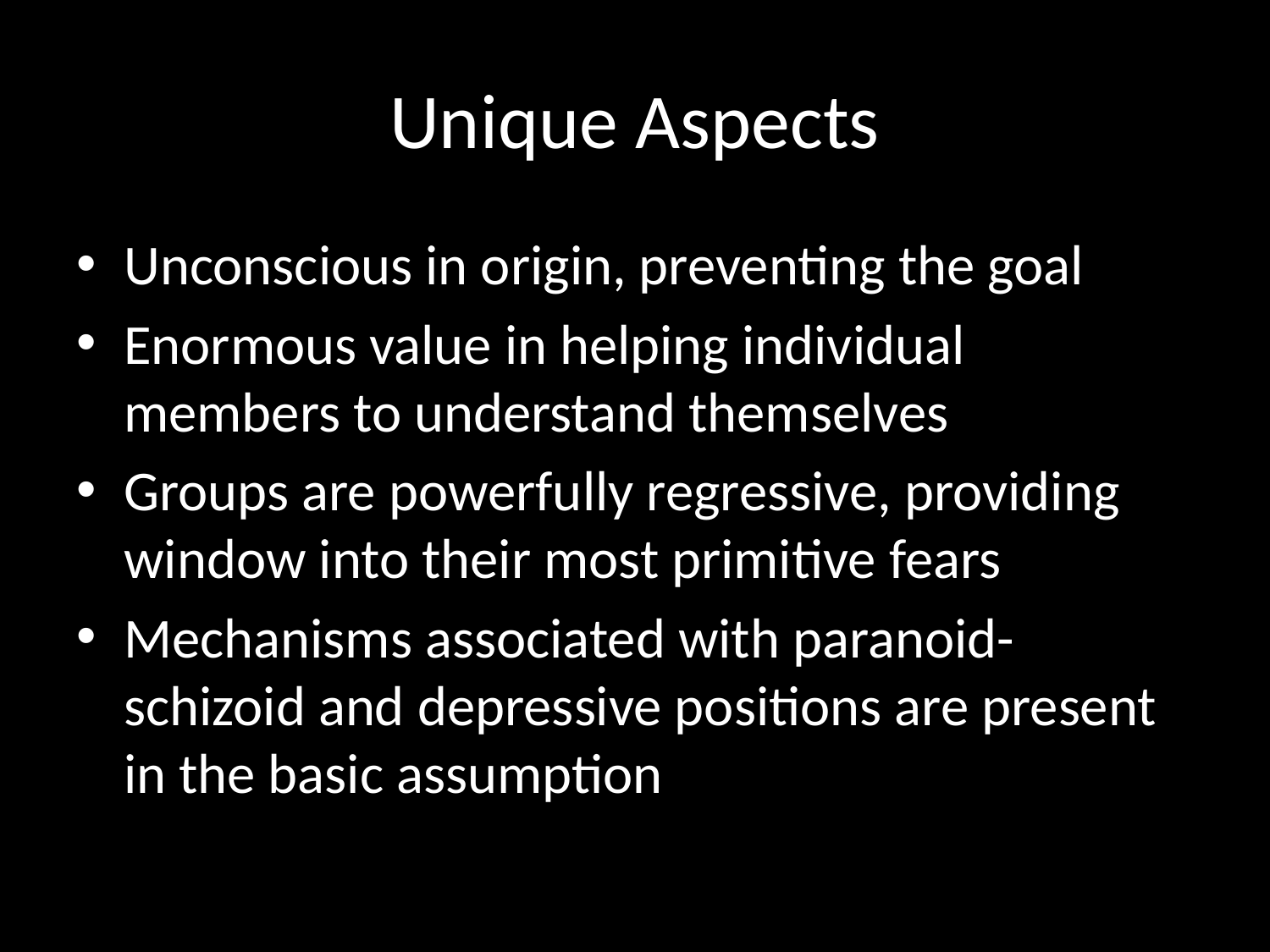

# Unique Aspects
Unconscious in origin, preventing the goal
Enormous value in helping individual members to understand themselves
Groups are powerfully regressive, providing window into their most primitive fears
Mechanisms associated with paranoid-schizoid and depressive positions are present in the basic assumption